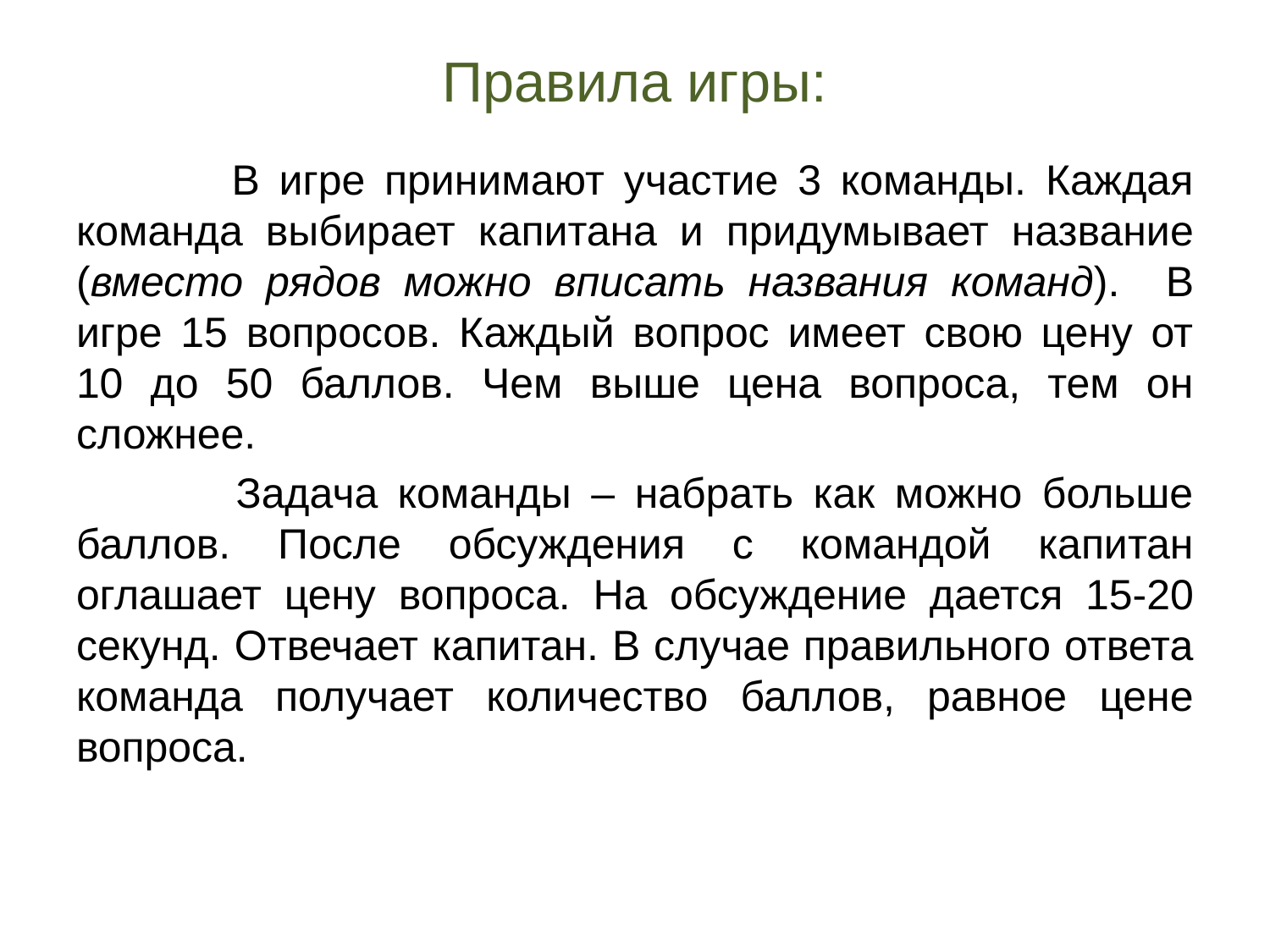

# Правила игры:
        В игре принимают участие 3 команды. Каждая команда выбирает капитана и придумывает название (вместо рядов можно вписать названия команд).  В игре 15 вопросов. Каждый вопрос имеет свою цену от 10 до 50 баллов. Чем выше цена вопроса, тем он сложнее.
        Задача команды – набрать как можно больше баллов. После обсуждения с командой капитан оглашает цену вопроса. На обсуждение дается 15-20 секунд. Отвечает капитан. В случае правильного ответа команда получает количество баллов, равное цене вопроса.